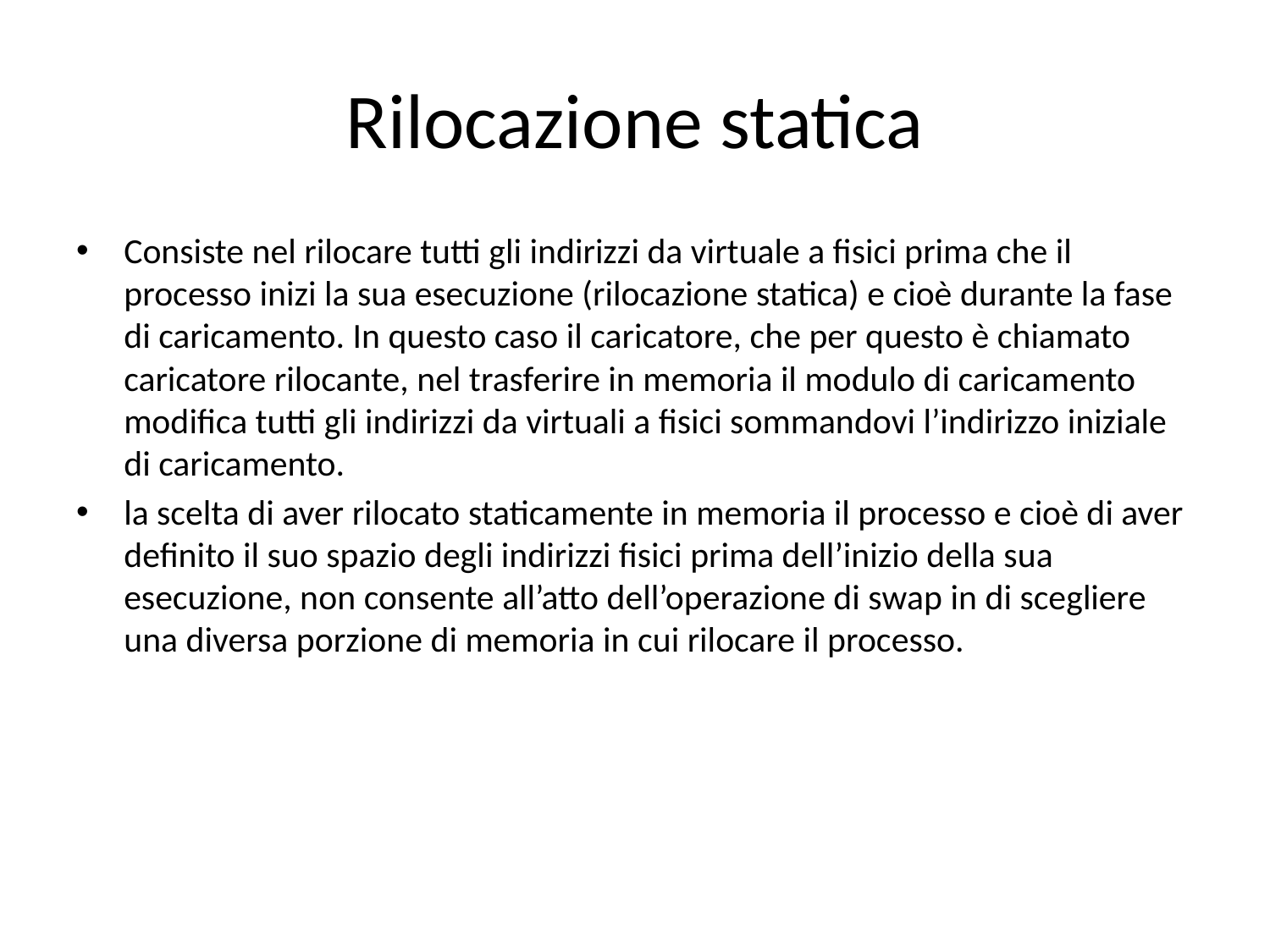

# Rilocazione statica
Consiste nel rilocare tutti gli indirizzi da virtuale a fisici prima che il processo inizi la sua esecuzione (rilocazione statica) e cioè durante la fase di caricamento. In questo caso il caricatore, che per questo è chiamato caricatore rilocante, nel trasferire in memoria il modulo di caricamento modifica tutti gli indirizzi da virtuali a fisici sommandovi l’indirizzo iniziale di caricamento.
la scelta di aver rilocato staticamente in memoria il processo e cioè di aver definito il suo spazio degli indirizzi fisici prima dell’inizio della sua esecuzione, non consente all’atto dell’operazione di swap in di scegliere una diversa porzione di memoria in cui rilocare il processo.